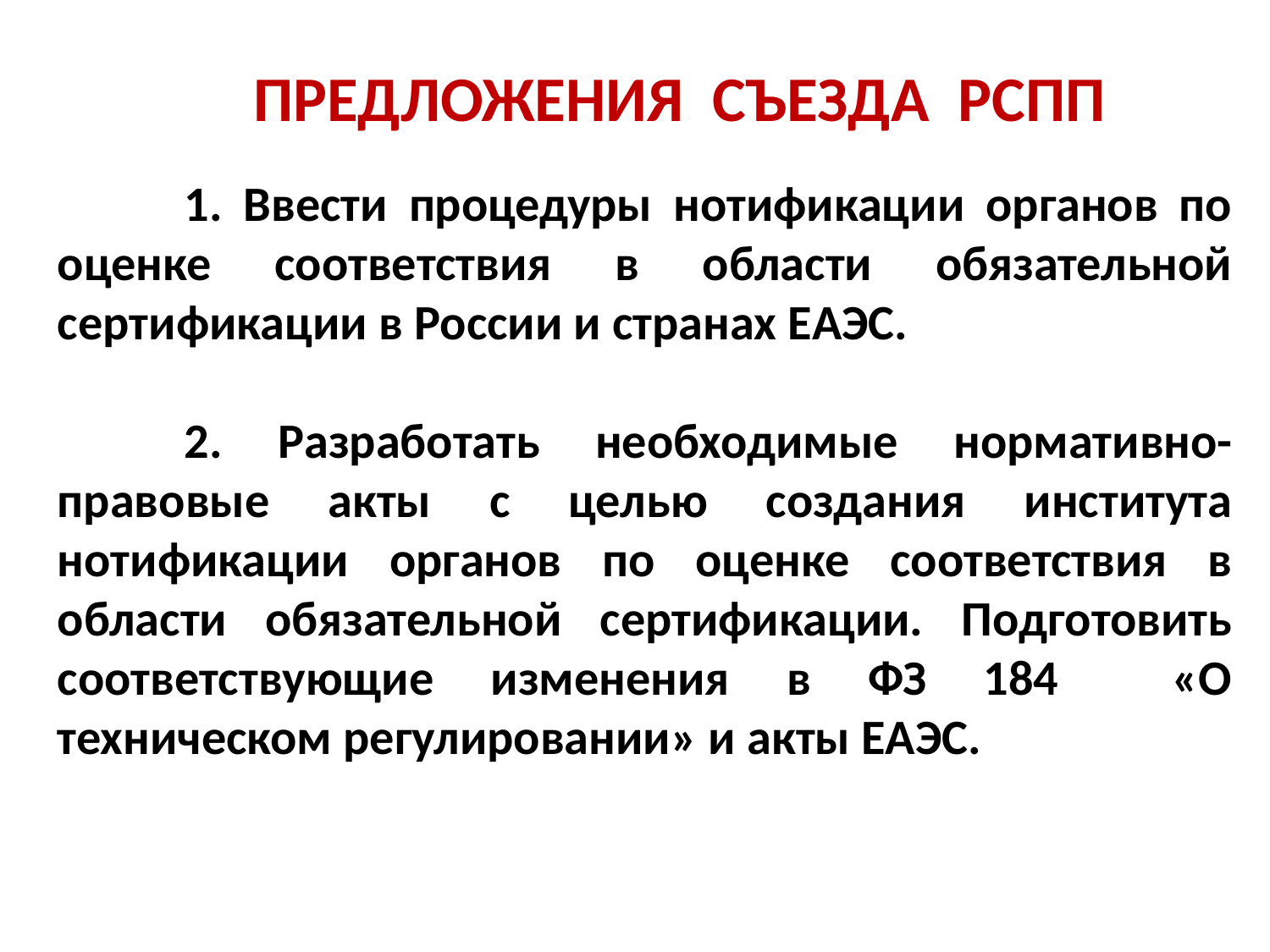

ПРЕДЛОЖЕНИЯ  СЪЕЗДА  РСПП

	1. Ввести процедуры нотификации органов по оценке соответствия в области обязательной сертификации в России и странах ЕАЭС.

	2. Разработать необходимые нормативно-правовые акты с целью создания института нотификации органов по оценке соответствия в области обязательной сертификации. Подготовить соответствующие изменения в ФЗ 184  «О техническом регулировании» и акты ЕАЭС.